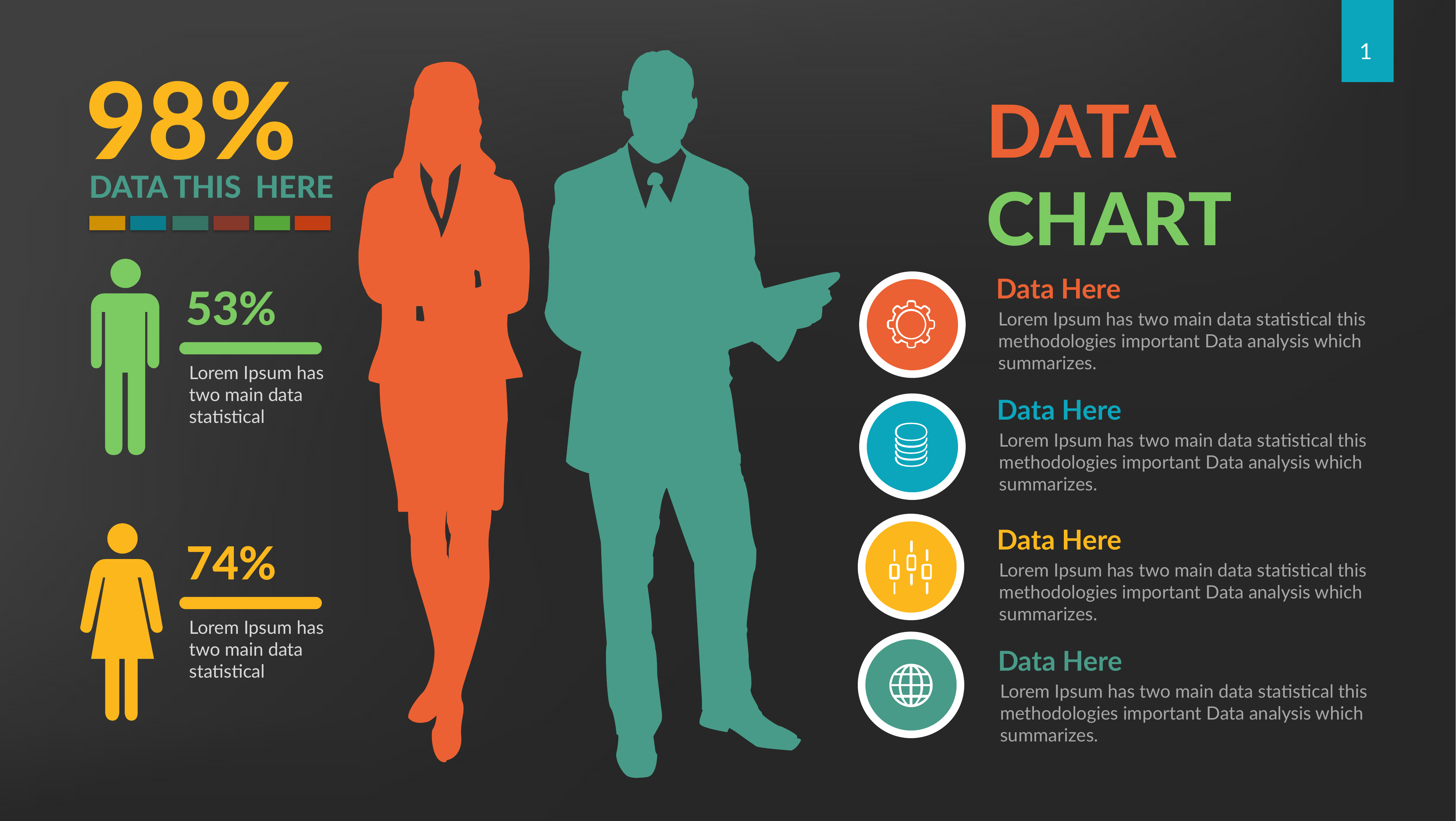

98%
DATA THIS  HERE

DATA CHART

Data Here
Lorem Ipsum has two main data statistical this methodologies important Data analysis which summarizes.

53%

Lorem Ipsum has two main data statistical
Data Here
Lorem Ipsum has two main data statistical this methodologies important Data analysis which summarizes.

Data Here
Lorem Ipsum has two main data statistical this methodologies important Data analysis which summarizes.

74%

Lorem Ipsum has two main data statistical

Data Here
Lorem Ipsum has two main data statistical this methodologies important Data analysis which summarizes.